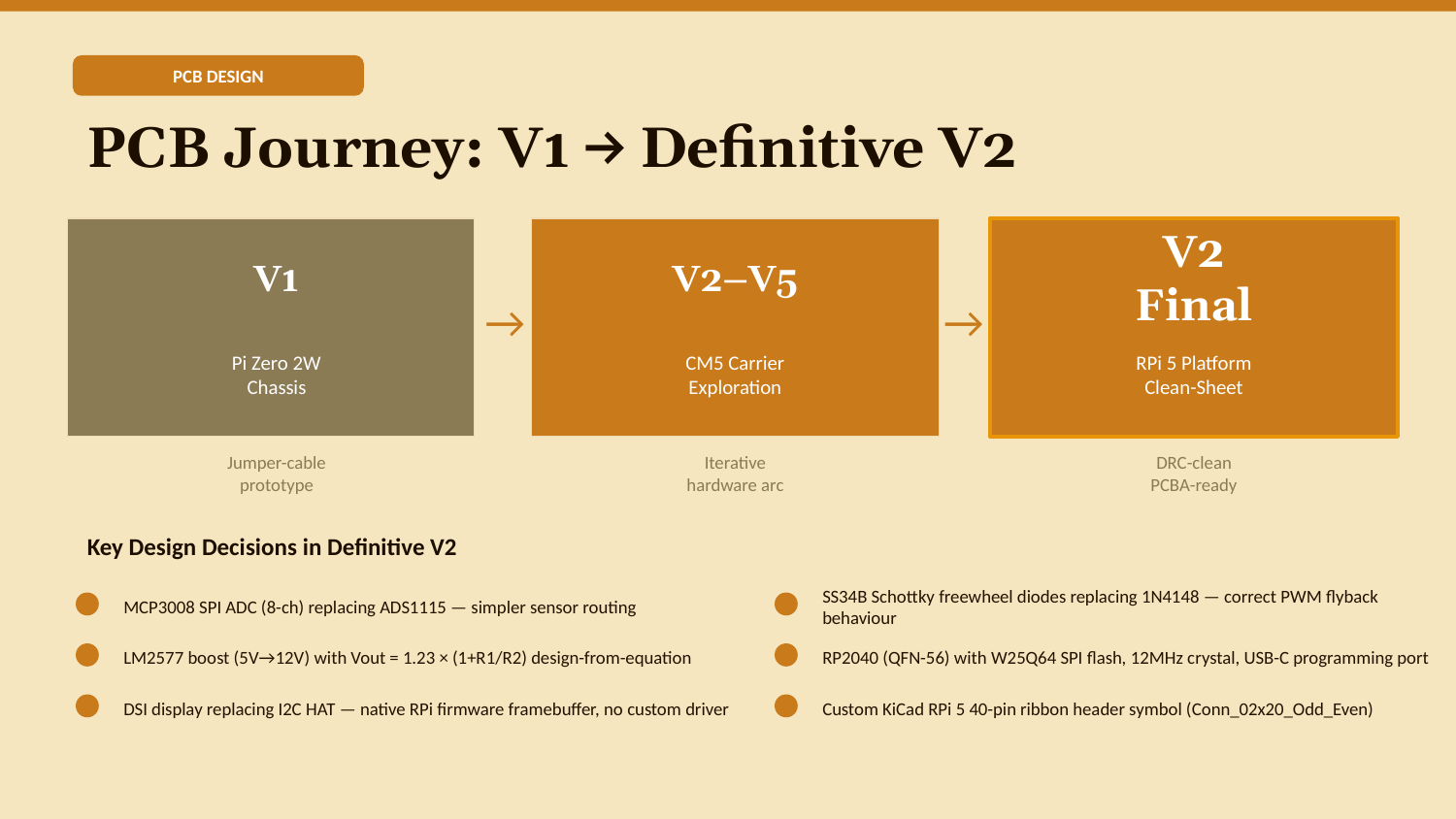

PCB DESIGN
PCB Journey: V1 → Definitive V2

V1
V2–V5
V2
Final
→
→
Pi Zero 2W
Chassis
CM5 Carrier
Exploration
RPi 5 Platform
Clean-Sheet
Jumper-cable
prototype
Iterative
hardware arc
DRC-clean
PCBA-ready
Key Design Decisions in Definitive V2
MCP3008 SPI ADC (8-ch) replacing ADS1115 — simpler sensor routing
SS34B Schottky freewheel diodes replacing 1N4148 — correct PWM flyback behaviour

LM2577 boost (5V→12V) with Vout = 1.23 × (1+R1/R2) design-from-equation
RP2040 (QFN-56) with W25Q64 SPI flash, 12MHz crystal, USB-C programming port

DSI display replacing I2C HAT — native RPi firmware framebuffer, no custom driver
Custom KiCad RPi 5 40-pin ribbon header symbol (Conn_02x20_Odd_Even)